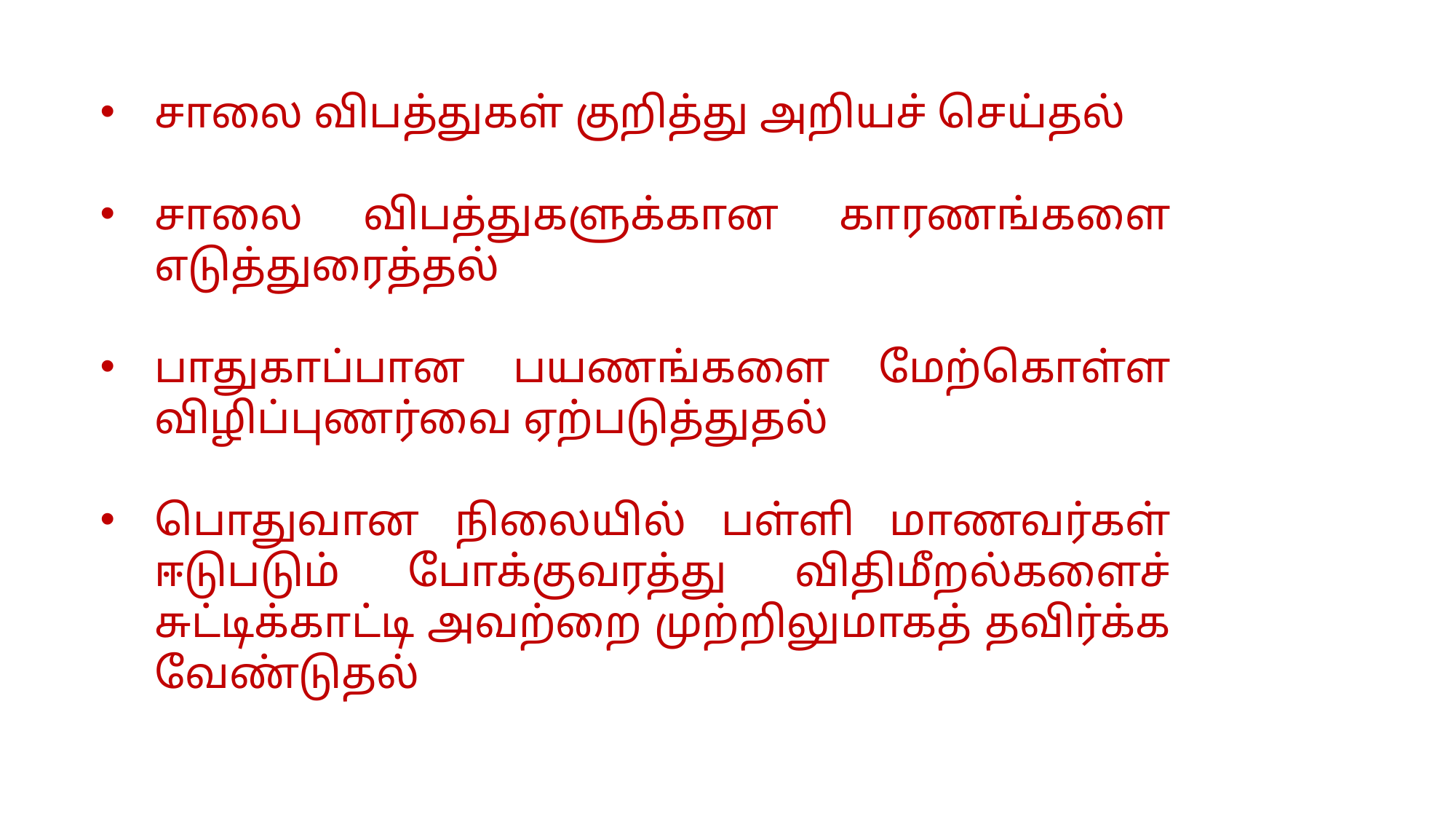

சாலை விபத்துகள் குறித்து அறியச் செய்தல்

சாலை விபத்துகளுக்கான காரணங்களை எடுத்துரைத்தல்

பாதுகாப்பான பயணங்களை மேற்கொள்ள விழிப்புணர்வை ஏற்படுத்துதல்

பொதுவான நிலையில் பள்ளி மாணவர்கள் ஈடுபடும் போக்குவரத்து விதிமீறல்களைச் சுட்டிக்காட்டி அவற்றை முற்றிலுமாகத் தவிர்க்க வேண்டுதல்